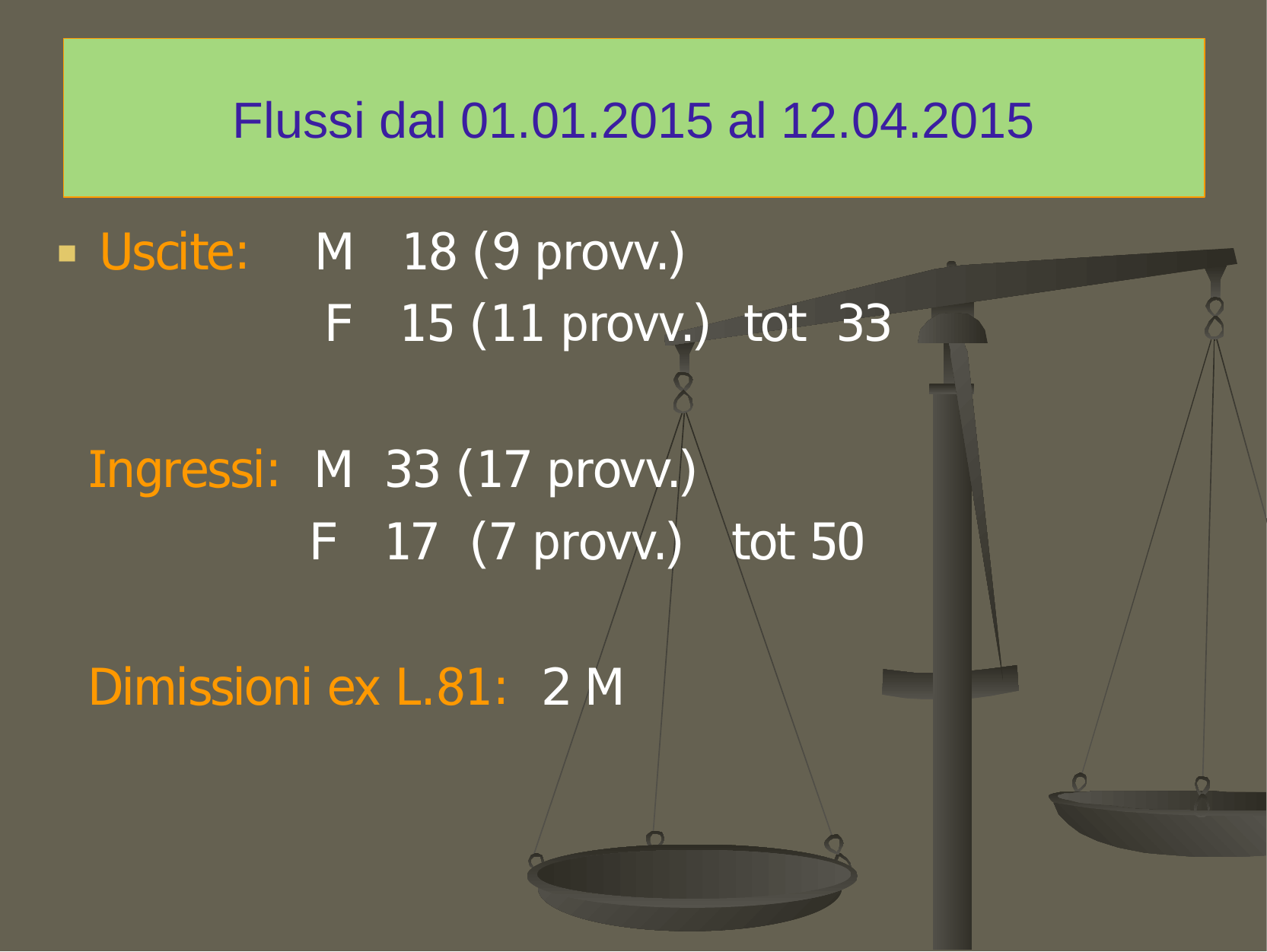

# Flussi dal 01.01.2015 al 12.04.2015
Uscite:    M   18 (9 provv.)
                 F   15 (11 provv.)  tot  33

  Ingressi:  M  33 (17 provv.)
                F   17  (7 provv.)   tot 50

  Dimissioni ex L.81:  2 M